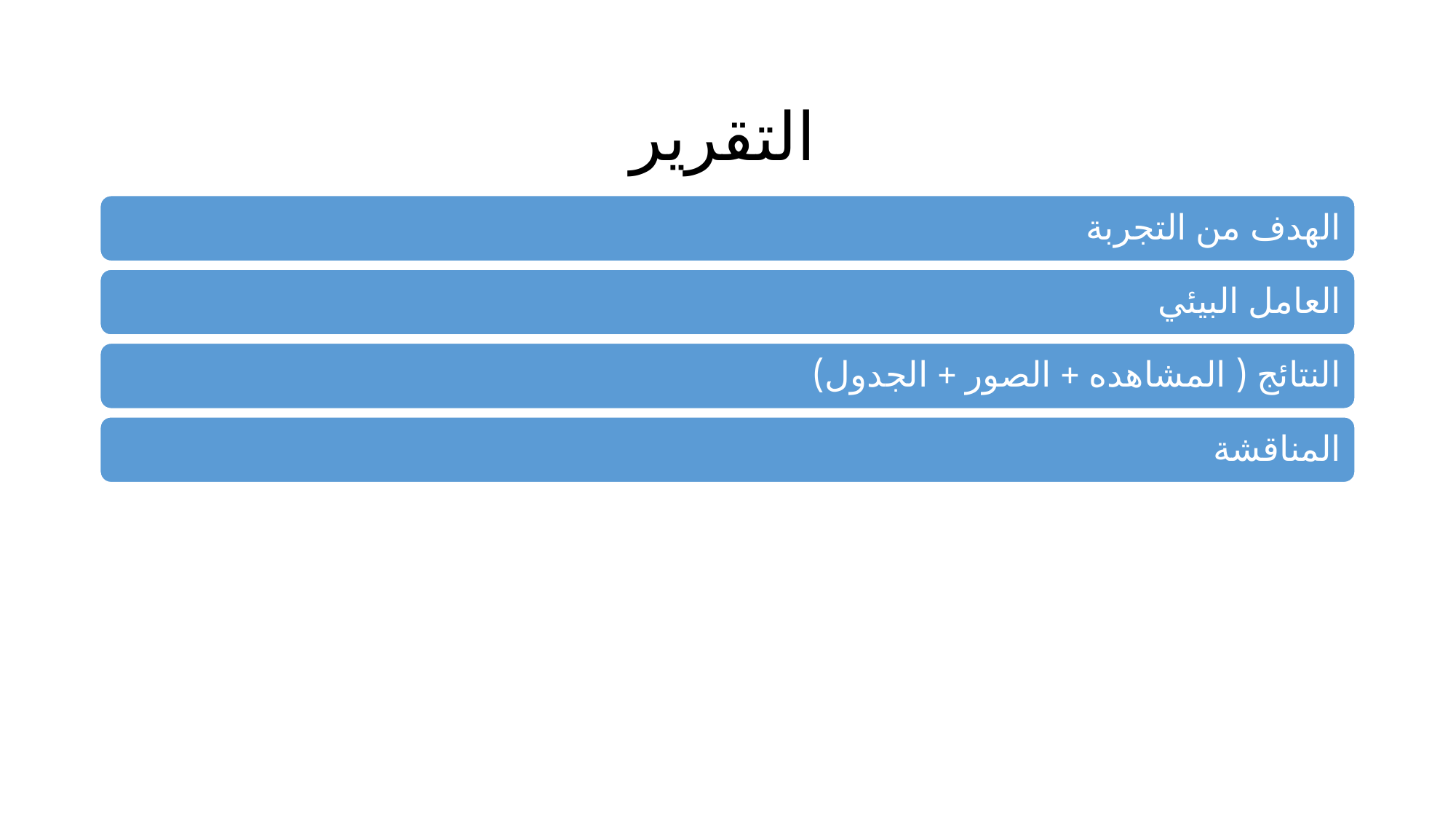

# التقرير
الهدف من التجربة
العامل البيئي
النتائج ( المشاهده + الصور + الجدول)
المناقشة